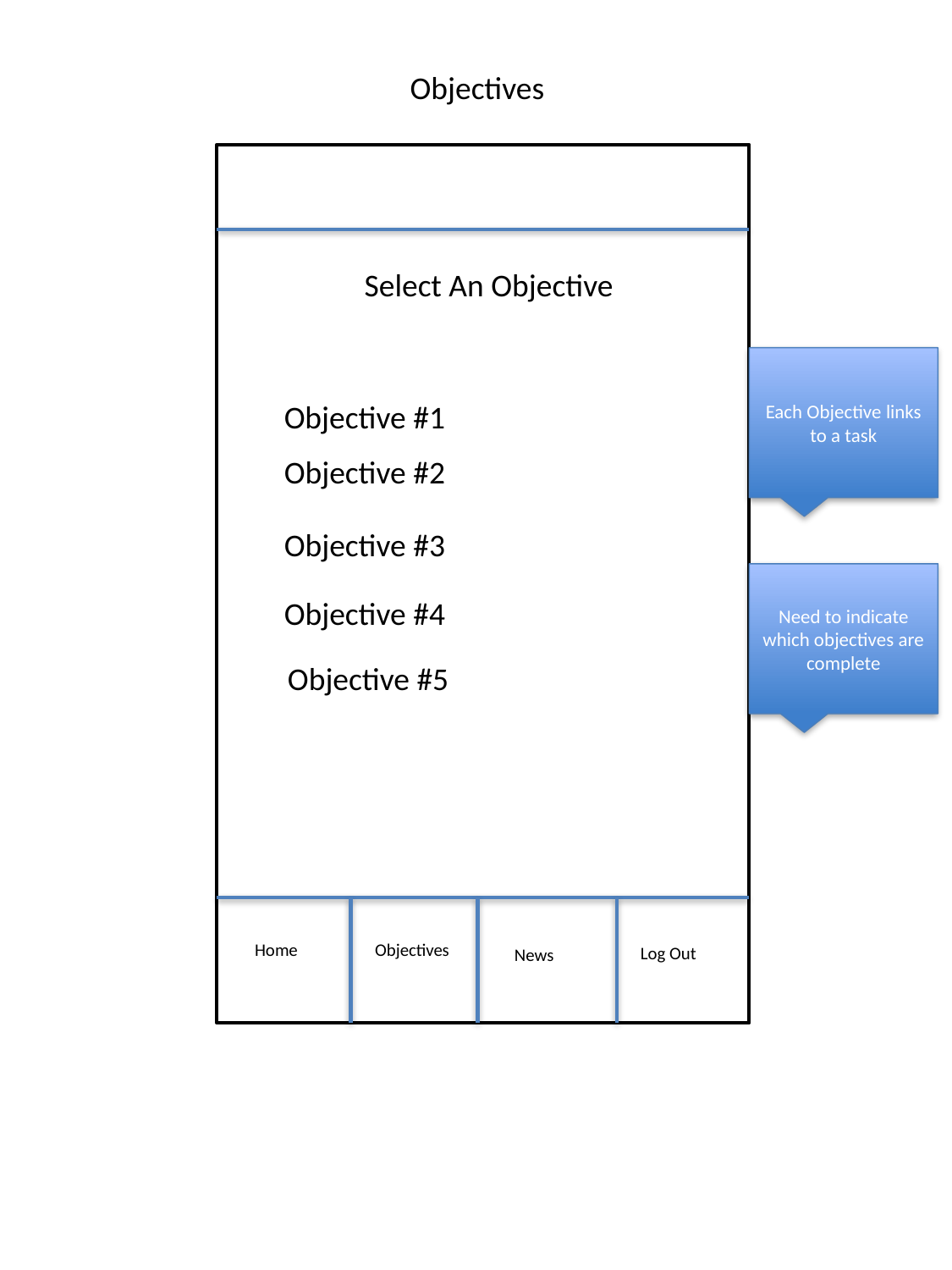

Objectives

Select An Objective
Each Objective links to a task
Objective #1
Objective #2
Objective #3
Need to indicate which objectives are complete
Objective #4
Objective #5

Home
Objectives
Log Out
News